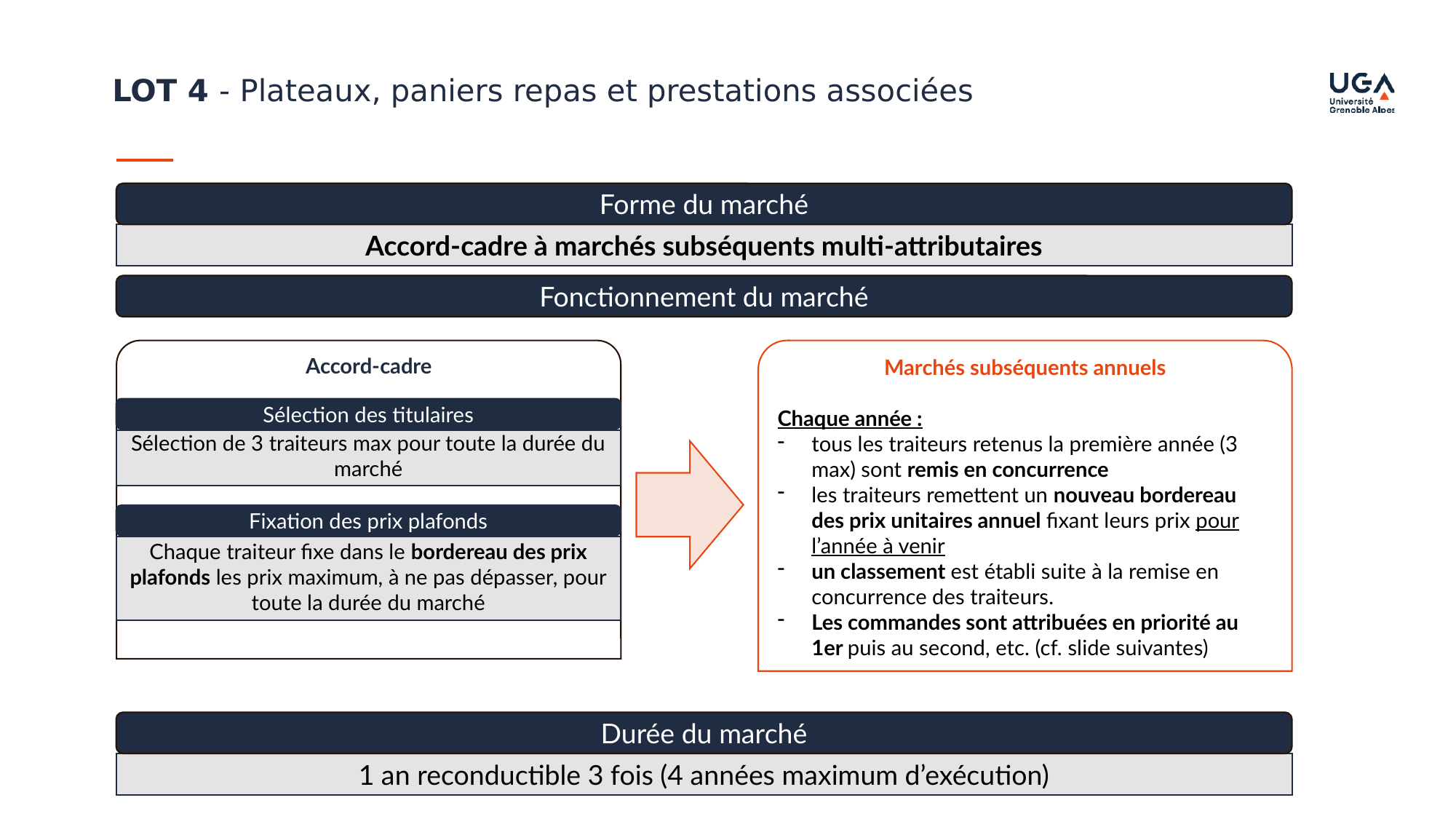

LOT 4 - Plateaux, paniers repas et prestations associées
Forme du marché
Accord-cadre à marchés subséquents multi-attributaires
Fonctionnement du marché
Accord-cadre
Marchés subséquents annuels

Chaque année :
tous les traiteurs retenus la première année (3 max) sont remis en concurrence
les traiteurs remettent un nouveau bordereau des prix unitaires annuel fixant leurs prix pour l’année à venir
un classement est établi suite à la remise en concurrence des traiteurs.
Les commandes sont attribuées en priorité au 1er puis au second, etc. (cf. slide suivantes)

Sélection des titulaires
Sélection de 3 traiteurs max pour toute la durée du marché

Fixation des prix plafonds
Chaque traiteur fixe dans le bordereau des prix plafonds les prix maximum, à ne pas dépasser, pour toute la durée du marché
Durée du marché
1 an reconductible 3 fois (4 années maximum d’exécution)